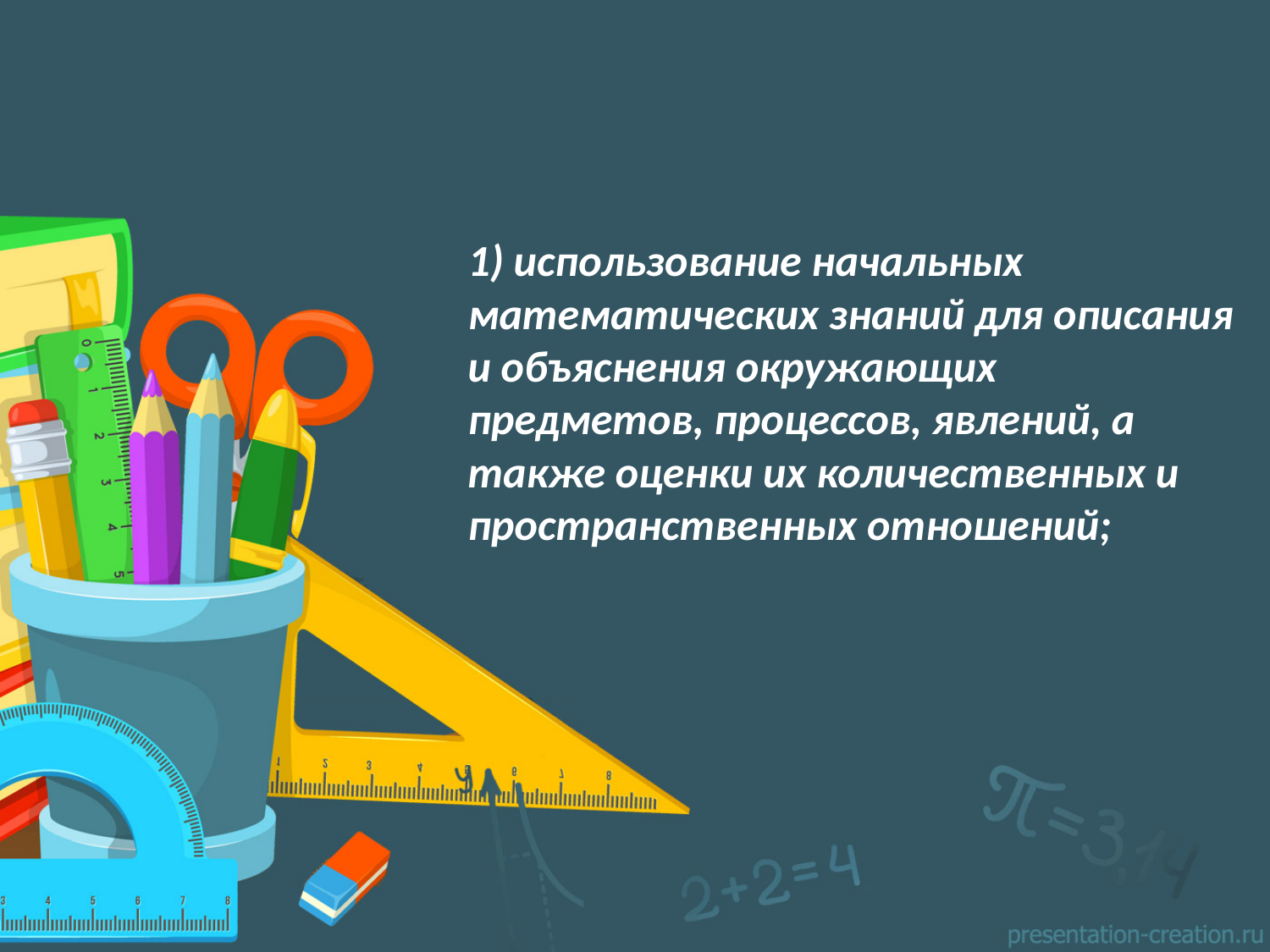

#
1) использование начальных математических знаний для описания и объяснения окружающих предметов, процессов, явлений, а также оценки их количественных и пространственных отношений;